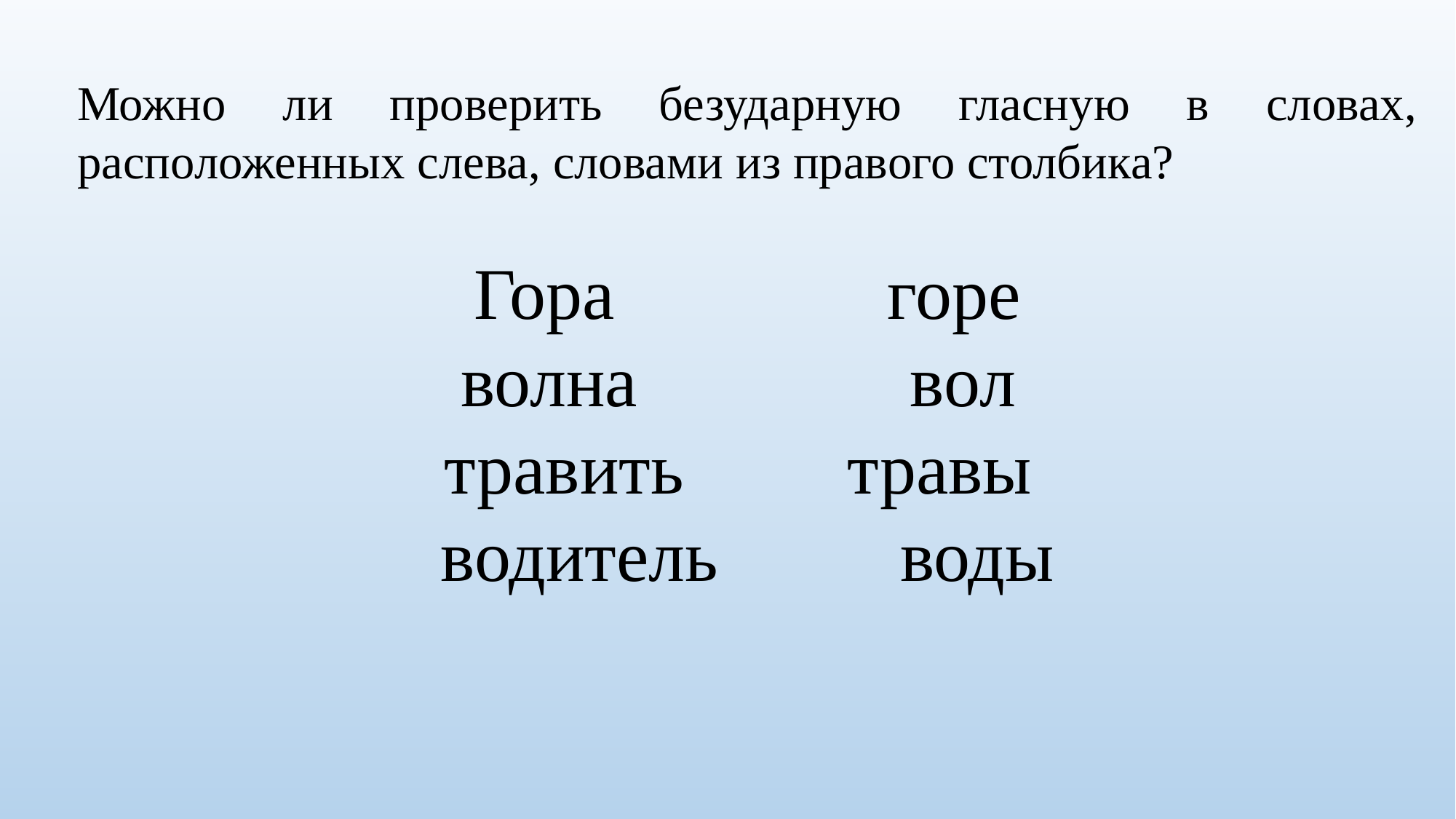

Можно ли проверить безударную гласную в словах, расположенных слева, словами из правого столбика?

Гора               горе
волна               вол
травить         травы
водитель          воды